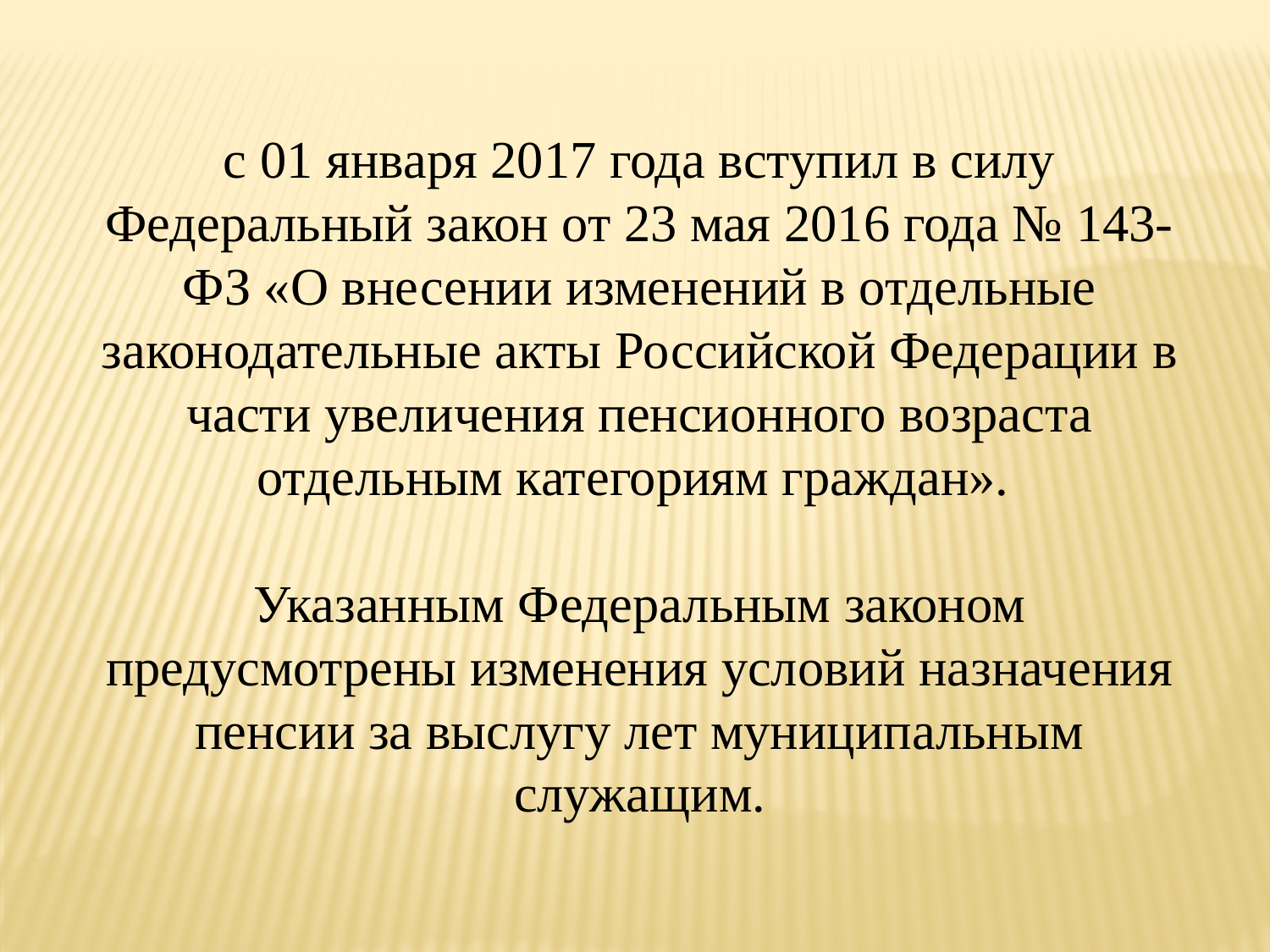

с 01 января 2017 года вступил в силу Федеральный закон от 23 мая 2016 года № 143-ФЗ «О внесении изменений в отдельные законодательные акты Российской Федерации в части увеличения пенсионного возраста отдельным категориям граждан».

Указанным Федеральным законом предусмотрены изменения условий назначения пенсии за выслугу лет муниципальным служащим.